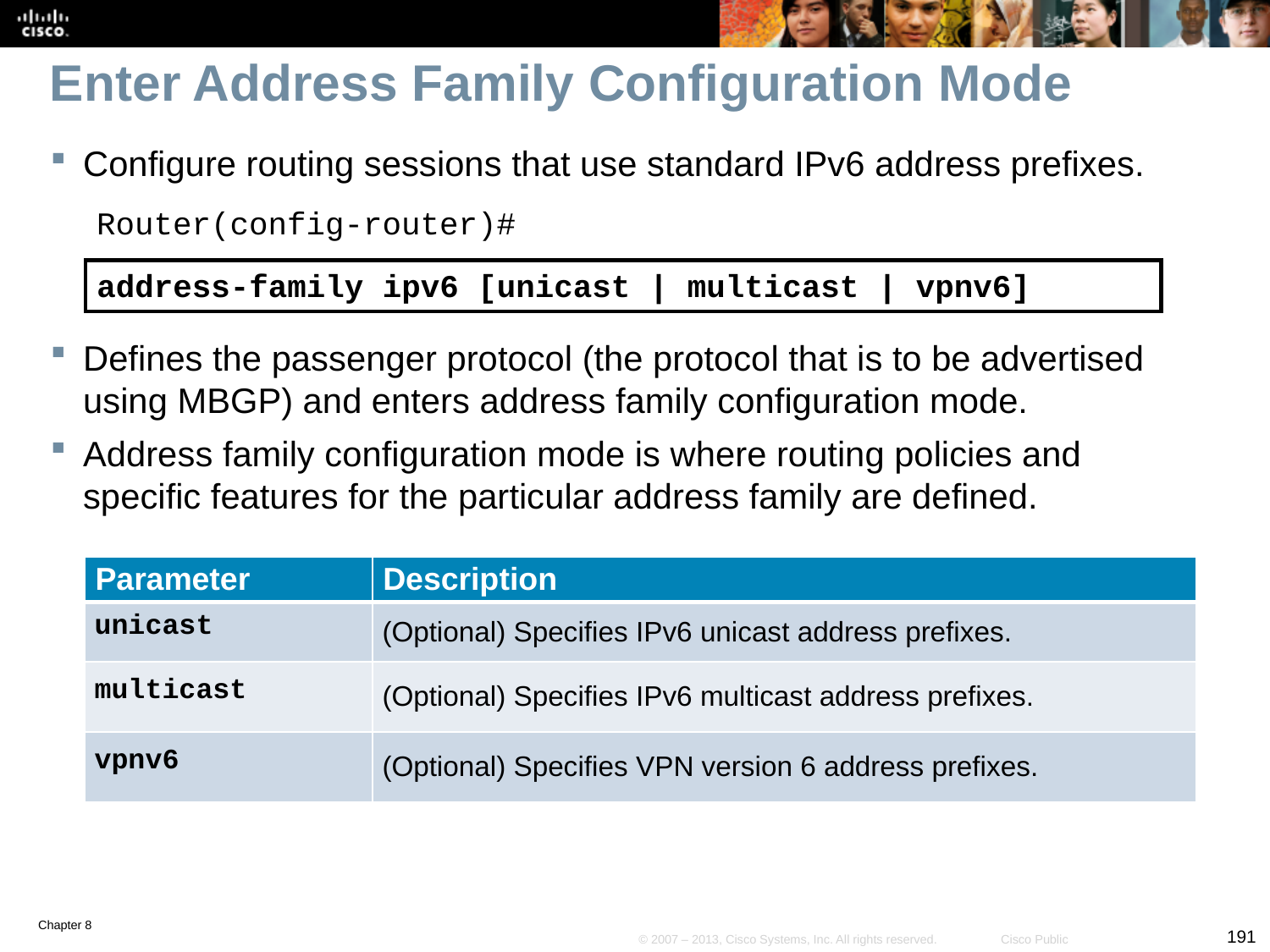

# Enter Address Family Configuration Mode
Configure routing sessions that use standard IPv6 address prefixes.
Router(config-router)#
address-family ipv6 [unicast | multicast | vpnv6]
Defines the passenger protocol (the protocol that is to be advertised using MBGP) and enters address family configuration mode.
Address family configuration mode is where routing policies and specific features for the particular address family are defined.

| Parameter | Description |
| --- | --- |
| unicast | (Optional) Specifies IPv6 unicast address prefixes. |
| multicast | (Optional) Specifies IPv6 multicast address prefixes. |
| vpnv6 | (Optional) Specifies VPN version 6 address prefixes. |